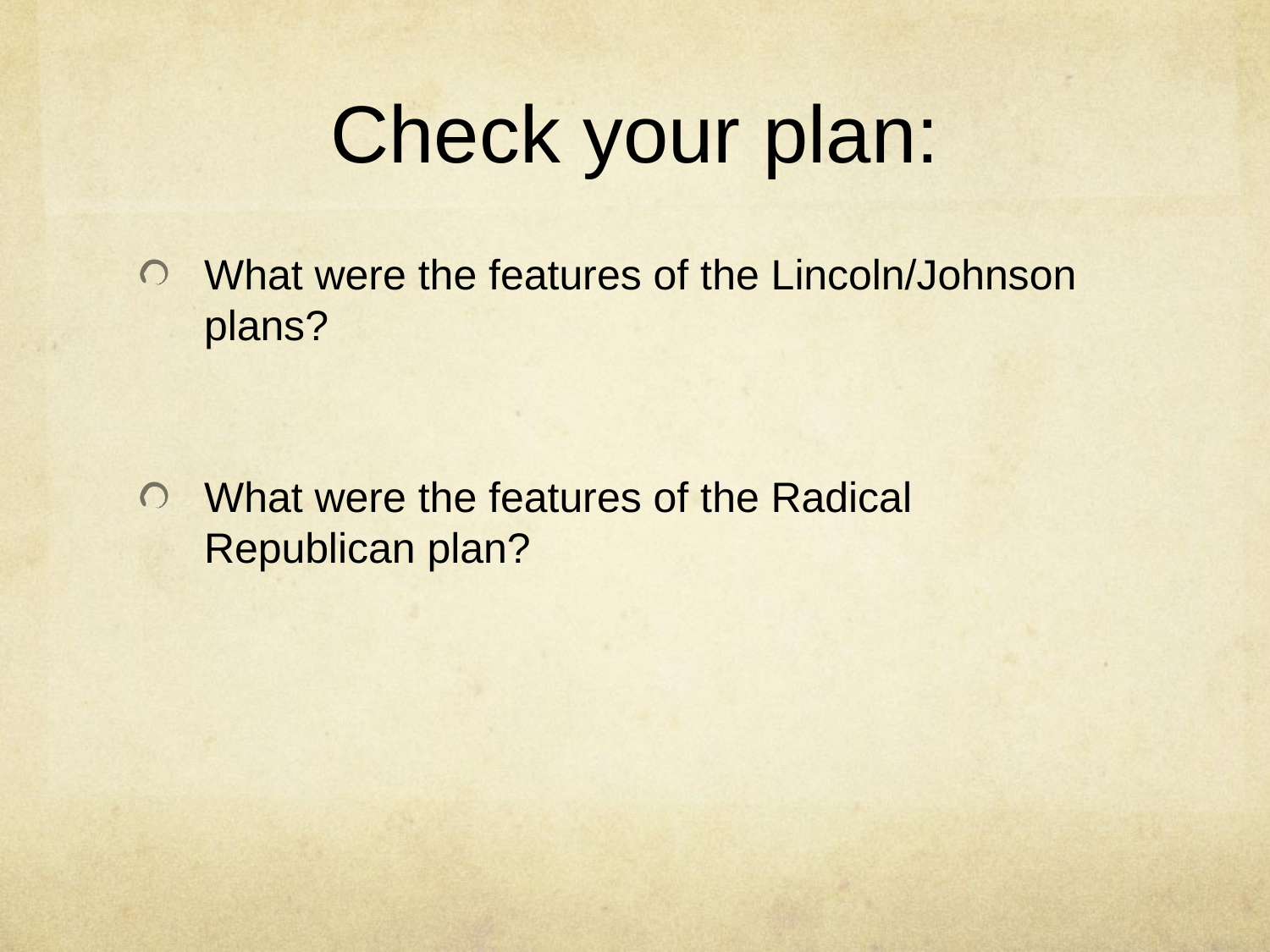

# Check your plan:
What were the features of the Lincoln/Johnson plans?

What were the features of the Radical Republican plan?